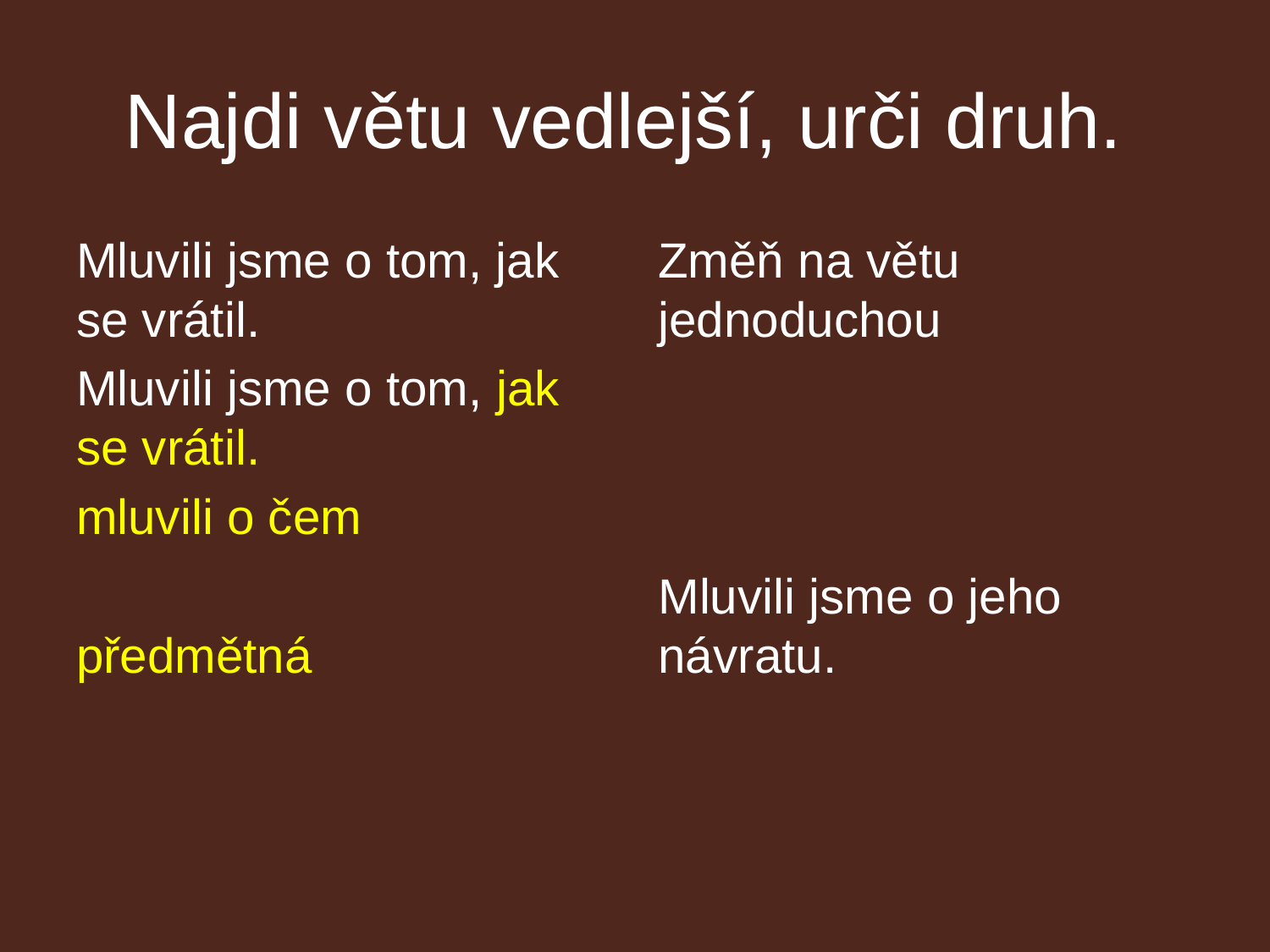

# Najdi větu vedlejší, urči druh.
Mluvili jsme o tom, jak se vrátil.
Mluvili jsme o tom, jak se vrátil.
mluvili o čem

předmětná

Změň na větu jednoduchou

Mluvili jsme o jeho návratu.